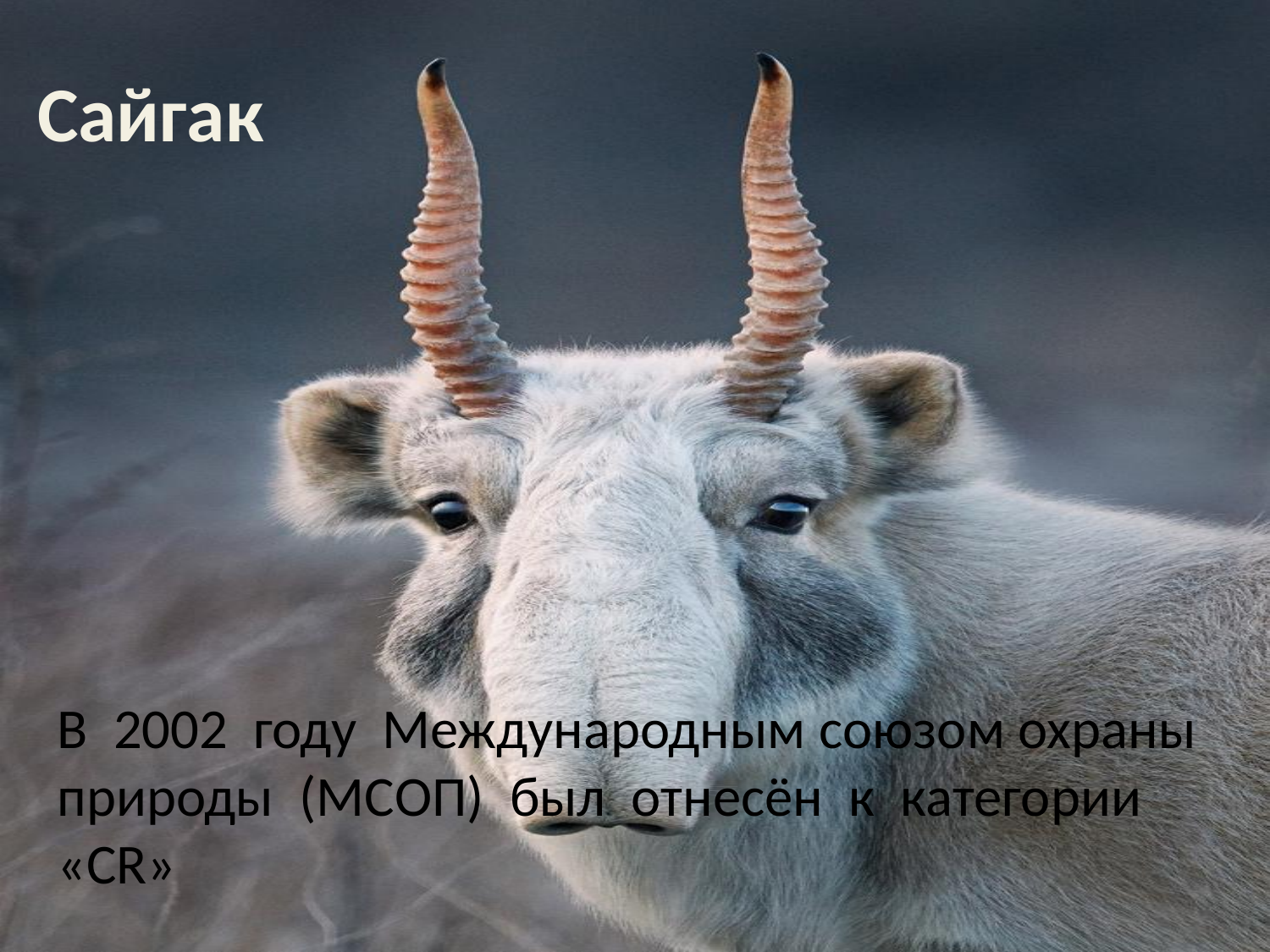

# Сайгак
В  2002  году  Международным союзом охраны природы  (МСОП)  был  отнесён  к  категории «CR»